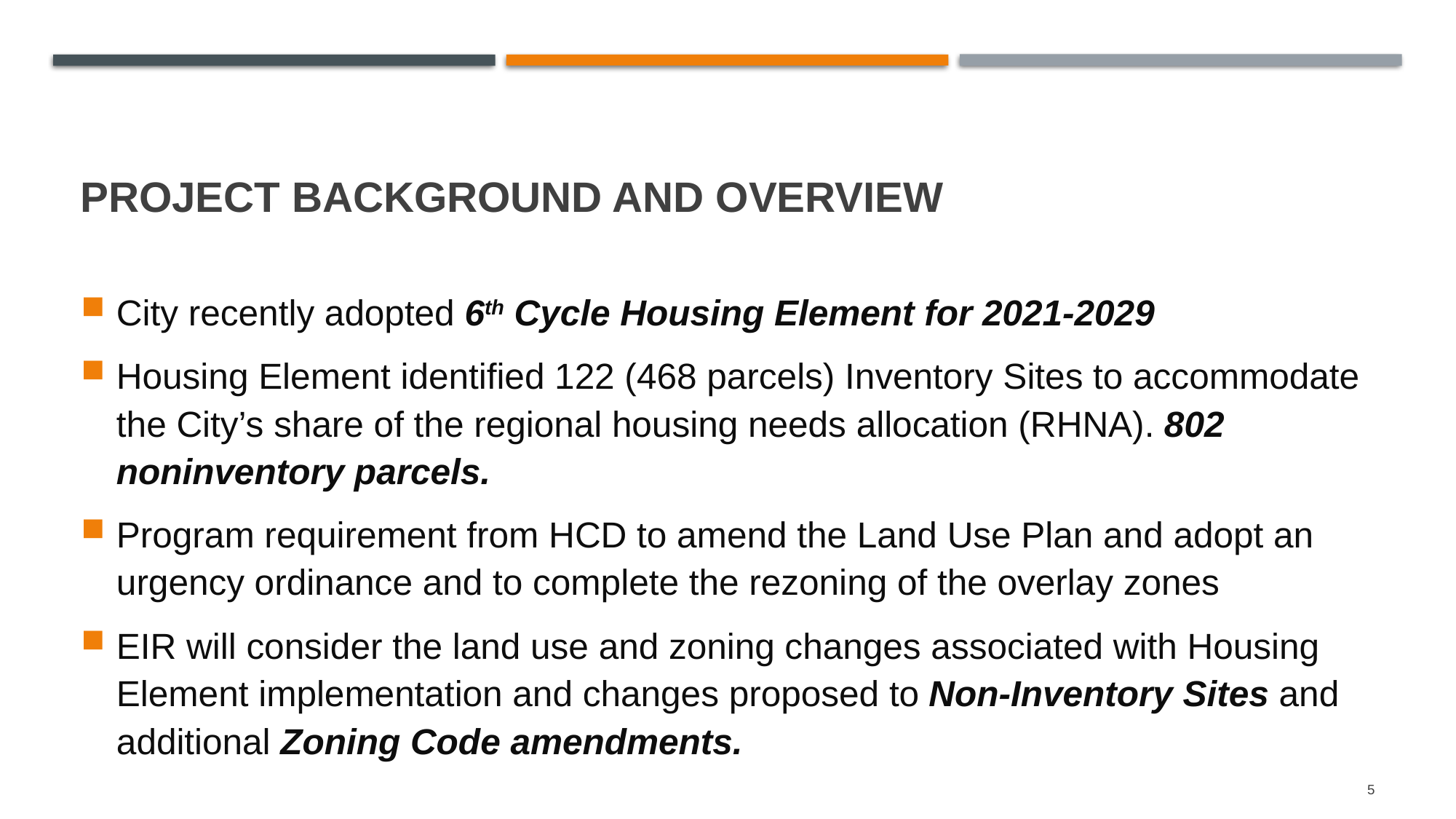

# Project Background and Overview
City recently adopted 6th Cycle Housing Element for 2021-2029
Housing Element identified 122 (468 parcels) Inventory Sites to accommodate the City’s share of the regional housing needs allocation (RHNA). 802 noninventory parcels.
Program requirement from HCD to amend the Land Use Plan and adopt an urgency ordinance and to complete the rezoning of the overlay zones
EIR will consider the land use and zoning changes associated with Housing Element implementation and changes proposed to Non-Inventory Sites and additional Zoning Code amendments.
5